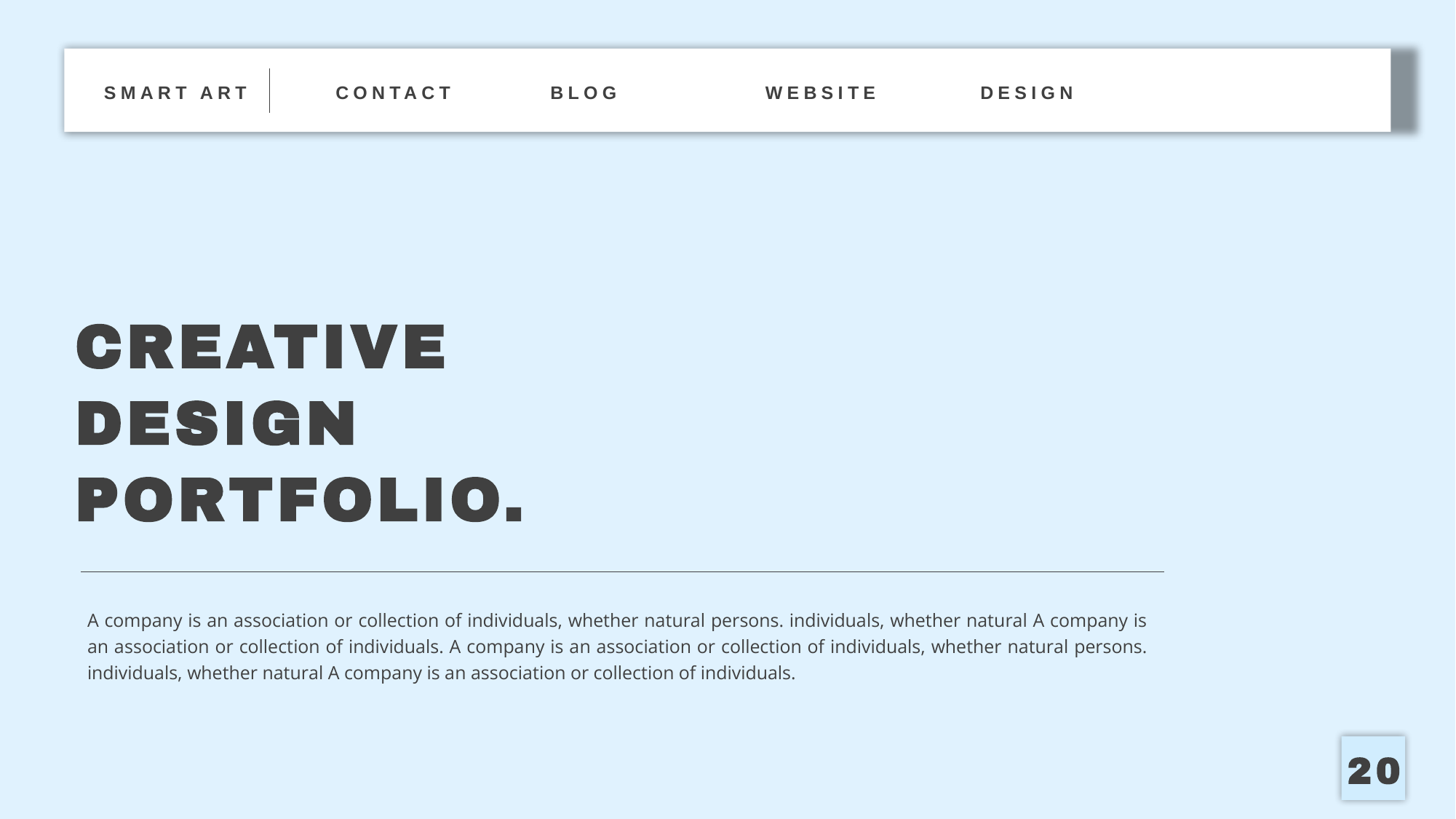

SMART ART
CONTACT
BLOG
WEBSITE
DESIGN
PORTFOLIO.
CREATIVE
DESIGN
A company is an association or collection of individuals, whether natural persons. individuals, whether natural A company is an association or collection of individuals. A company is an association or collection of individuals, whether natural persons. individuals, whether natural A company is an association or collection of individuals.

20